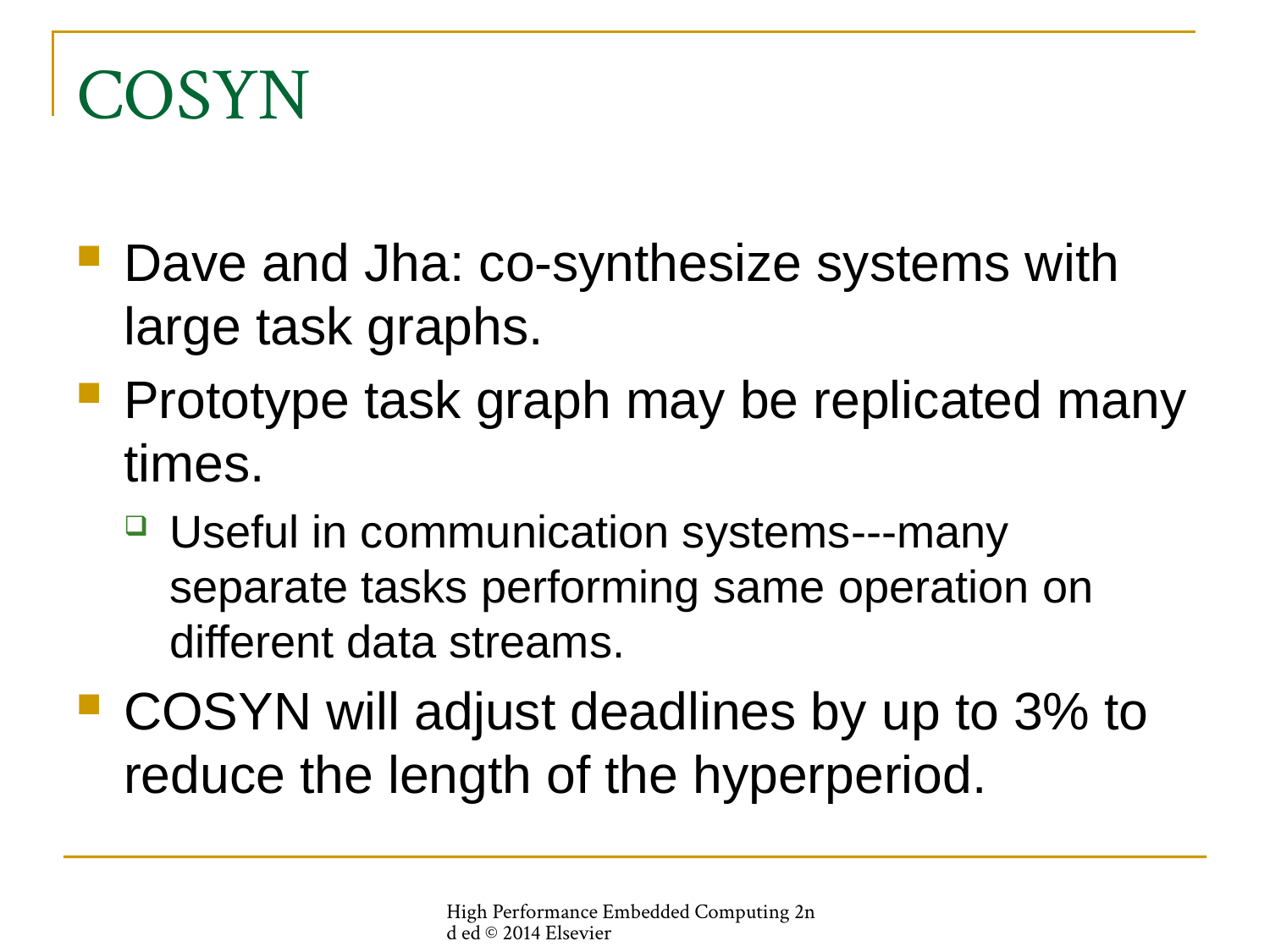

# COSYN
Dave and Jha: co-synthesize systems with large task graphs.
Prototype task graph may be replicated many times.
Useful in communication systems---many separate tasks performing same operation on different data streams.
COSYN will adjust deadlines by up to 3% to reduce the length of the hyperperiod.
High Performance Embedded Computing 2nd ed © 2014 Elsevier